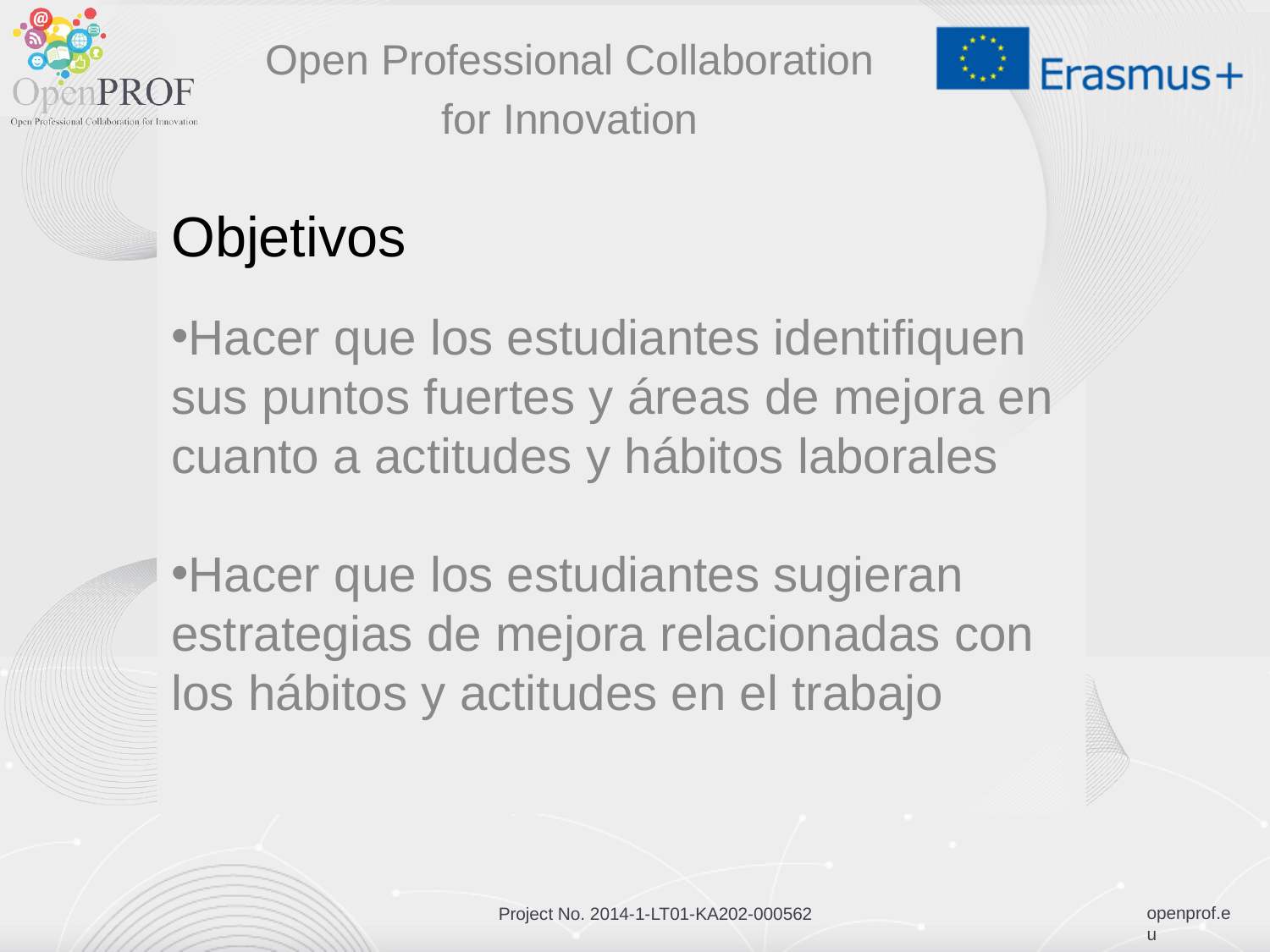

Open Professional Collaboration
for Innovation
# Objetivos
Hacer que los estudiantes identifiquen sus puntos fuertes y áreas de mejora en cuanto a actitudes y hábitos laborales

Hacer que los estudiantes sugieran estrategias de mejora relacionadas con los hábitos y actitudes en el trabajo